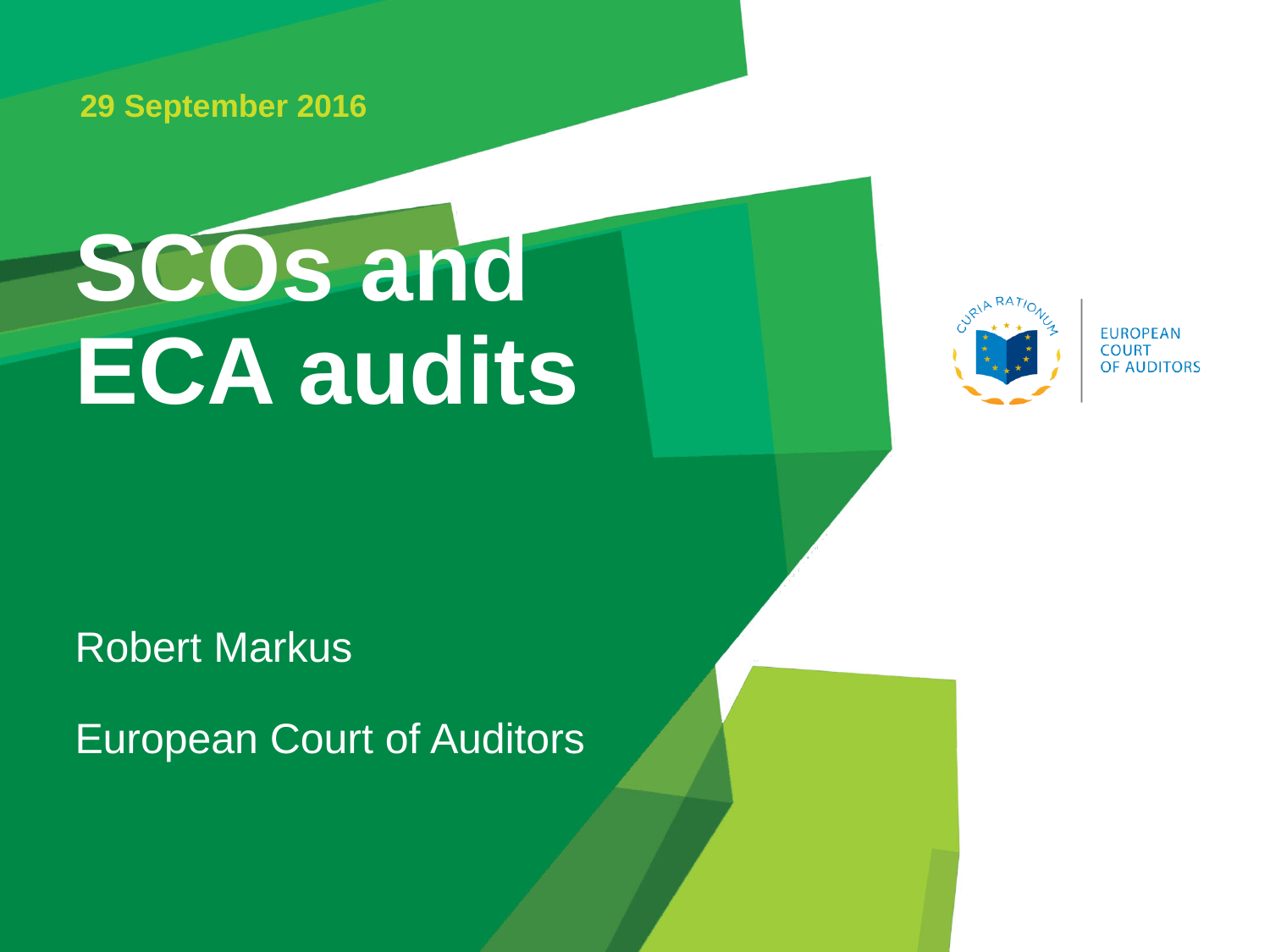

29 September 2016
# SCOs and ECA audits
Robert Markus

European Court of Auditors